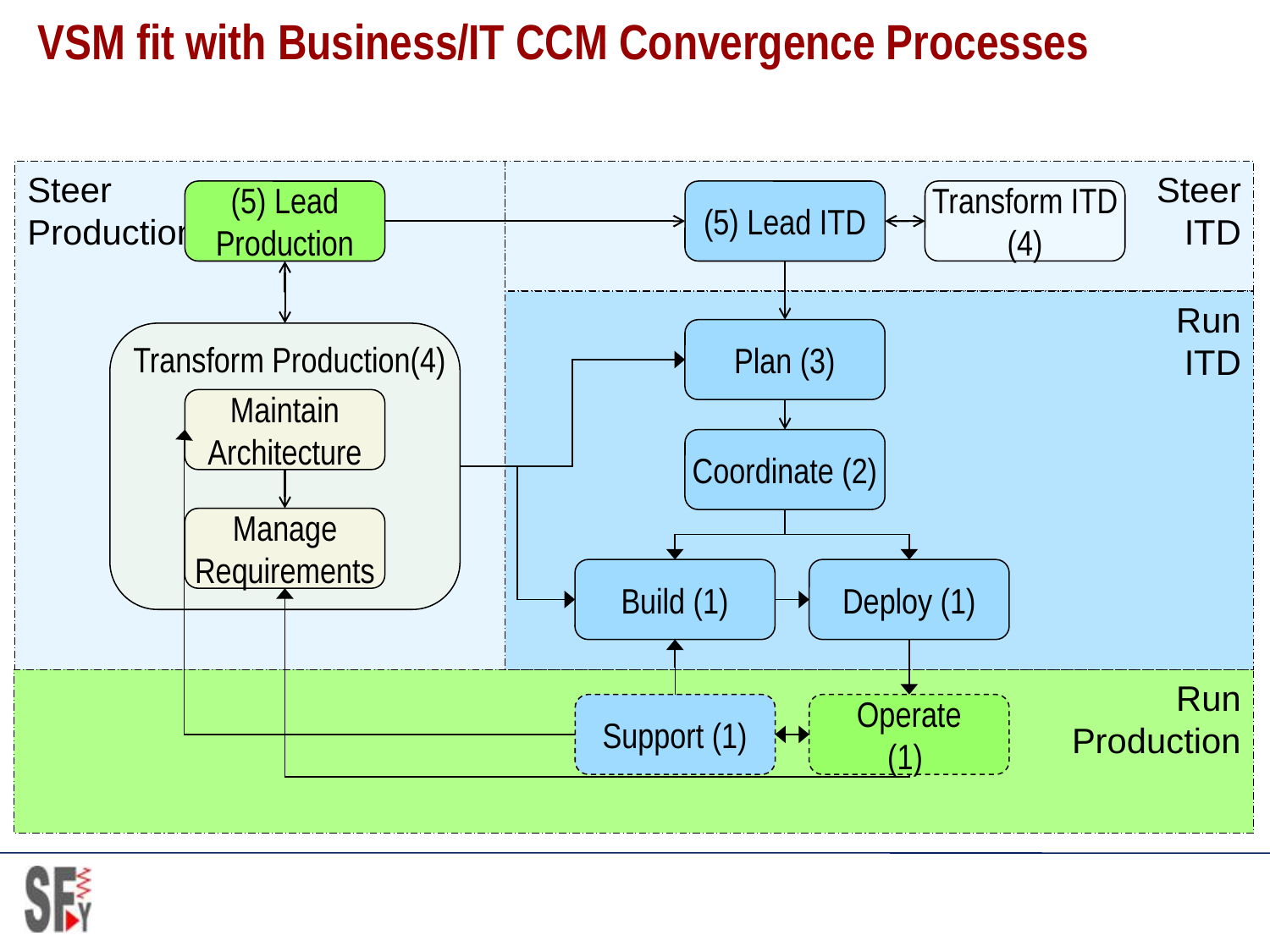

# VSM fit with Business/IT CCM Convergence Processes
Steer
Production
Steer
ITD
Transform ITD
(4)
(5) Lead Production
(5) Lead ITD
Run
ITD
Plan (3)
Transform Production(4)
Maintain
Architecture
Coordinate (2)
Manage Requirements
Deploy (1)
Build (1)
Run
Production
Support (1)
Operate
(1)